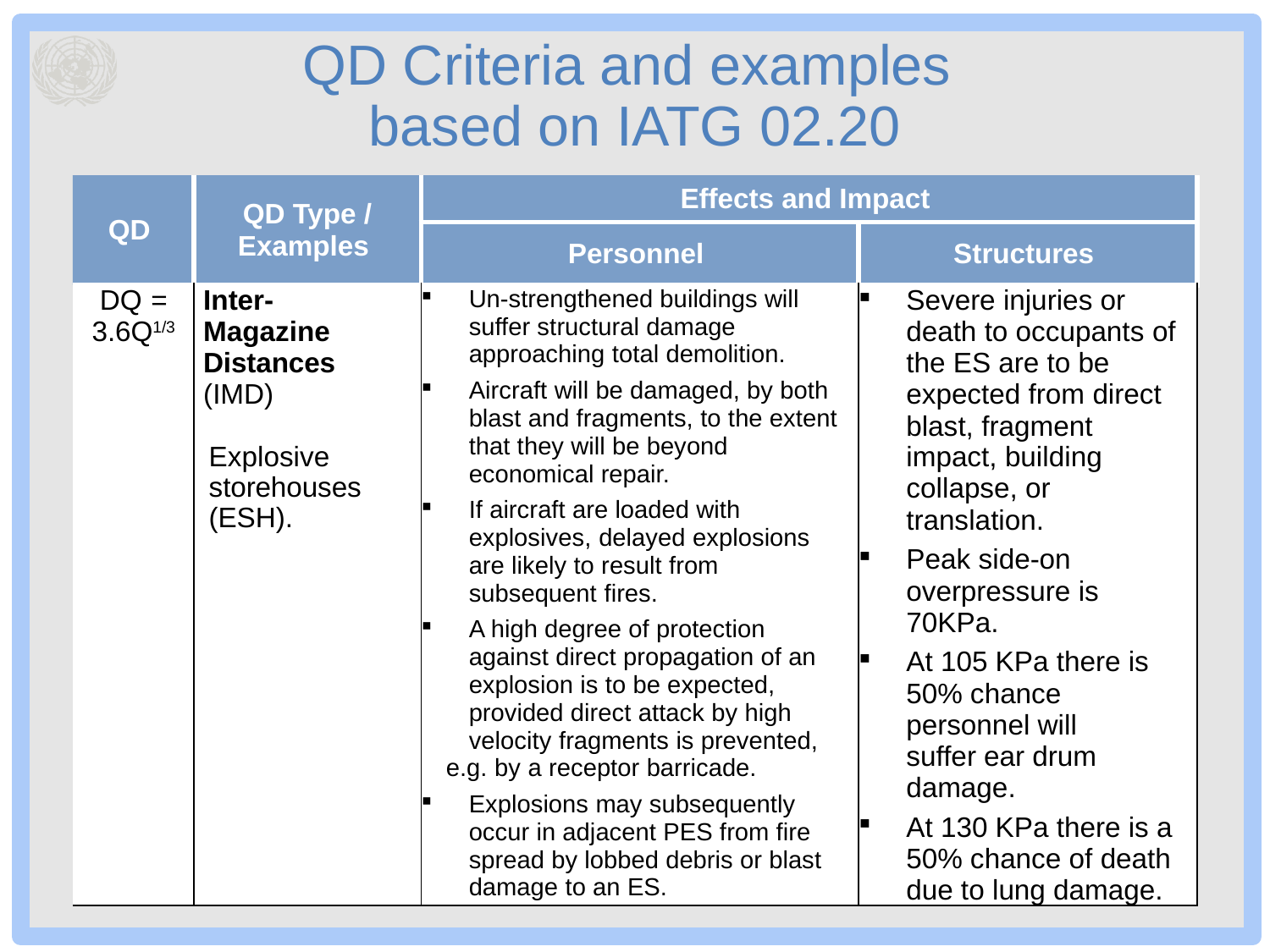

# QD Criteria and examples based on IATG 02.20
| QD | QD Type / Examples | Effects and Impact | QD17 |
| --- | --- | --- | --- |
| Structures |  | Personnel | Structures |
| DQ = 3.6Q1/3 | Inter-Magazine Distances (IMD)   Explosive storehouses (ESH). | Un-strengthened buildings will suffer structural damage approaching total demolition. Aircraft will be damaged, by both blast and fragments, to the extent that they will be beyond economical repair. If aircraft are loaded with explosives, delayed explosions are likely to result from subsequent fires. A high degree of protection against direct propagation of an explosion is to be expected, provided direct attack by high velocity fragments is prevented, e.g. by a receptor barricade. Explosions may subsequently occur in adjacent PES from fire spread by lobbed debris or blast damage to an ES. | Severe injuries or death to occupants of the ES are to be expected from direct blast, fragment impact, building collapse, or translation. Peak side-on overpressure is 70KPa. At 105 KPa there is 50% chance personnel will suffer ear drum damage. At 130 KPa there is a 50% chance of death due to lung damage. |